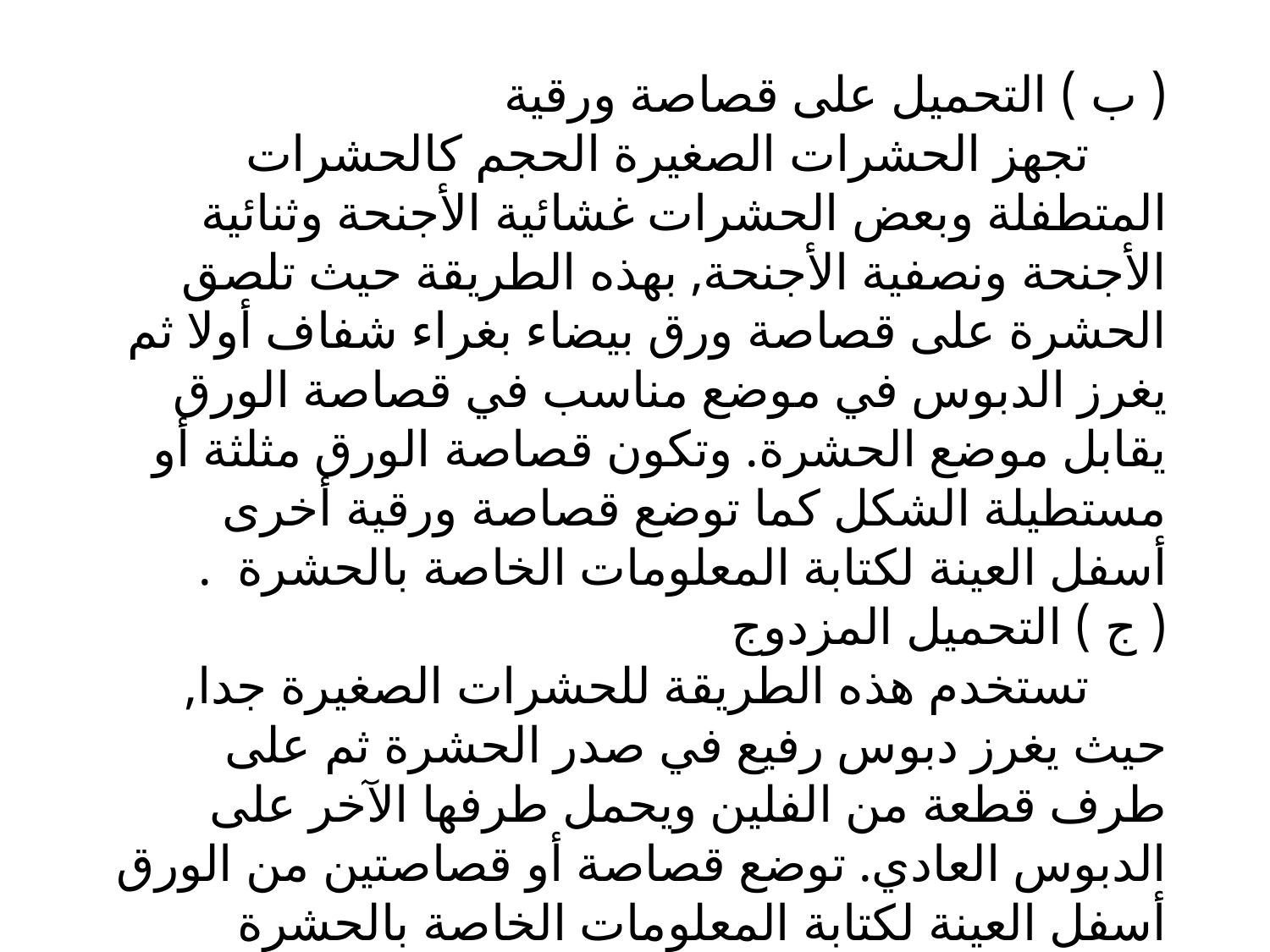

( ب ) التحميل على قصاصة ورقية
      تجهز الحشرات الصغيرة الحجم كالحشرات المتطفلة وبعض الحشرات غشائية الأجنحة وثنائية الأجنحة ونصفية الأجنحة, بهذه الطريقة حيث تلصق الحشرة على قصاصة ورق بيضاء بغراء شفاف أولا ثم يغرز الدبوس في موضع مناسب في قصاصة الورق يقابل موضع الحشرة. وتكون قصاصة الورق مثلثة أو مستطيلة الشكل كما توضع قصاصة ورقية أخرى أسفل العينة لكتابة المعلومات الخاصة بالحشرة  .
( ج ) التحميل المزدوج
      تستخدم هذه الطريقة للحشرات الصغيرة جدا, حيث يغرز دبوس رفيع في صدر الحشرة ثم على طرف قطعة من الفلين ويحمل طرفها الآخر على الدبوس العادي. توضع قصاصة أو قصاصتين من الورق أسفل العينة لكتابة المعلومات الخاصة بالحشرة